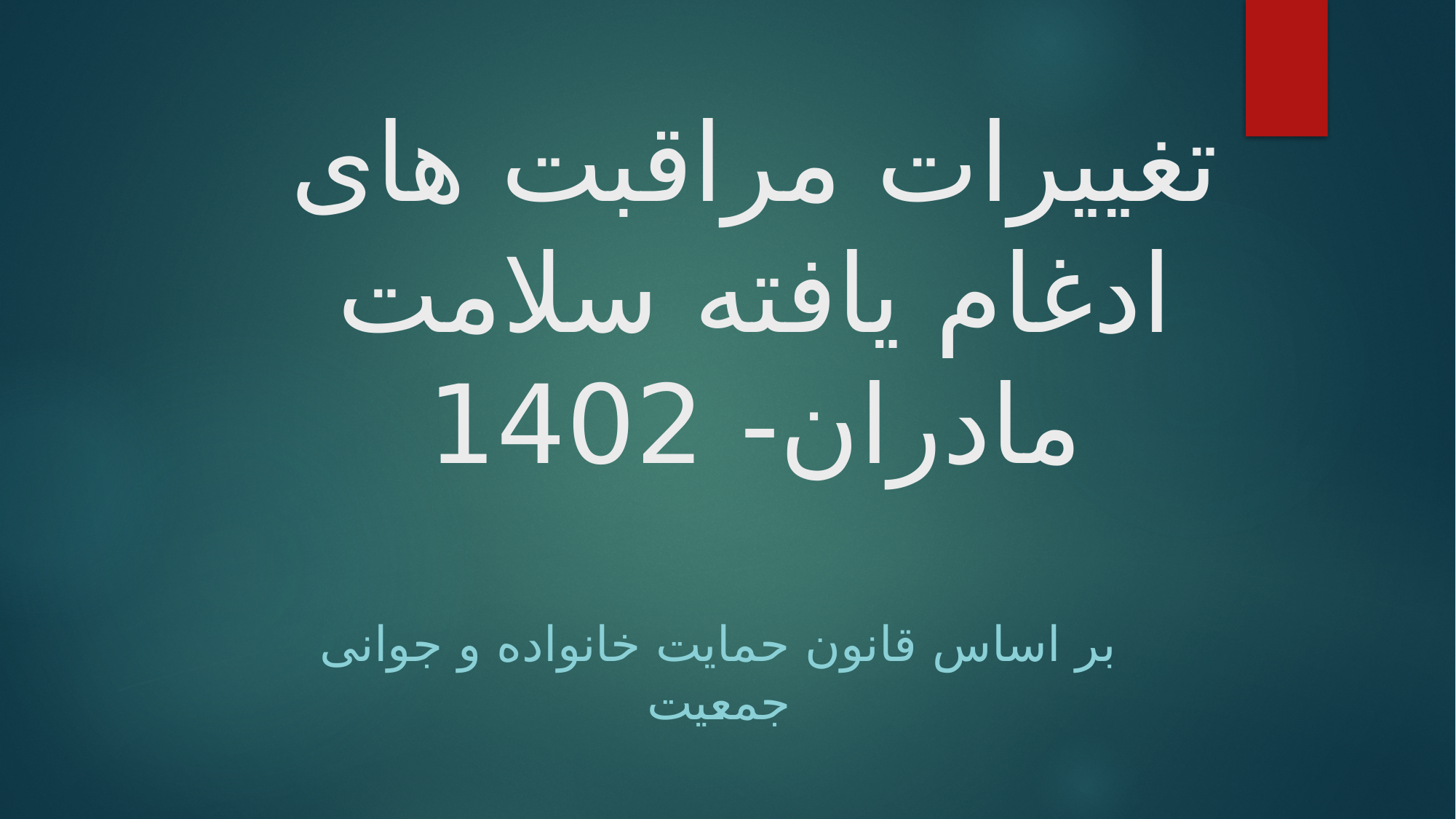

# تغییرات مراقبت های ادغام یافته سلامت مادران- 1402
بر اساس قانون حمایت خانواده و جوانی جمعیت